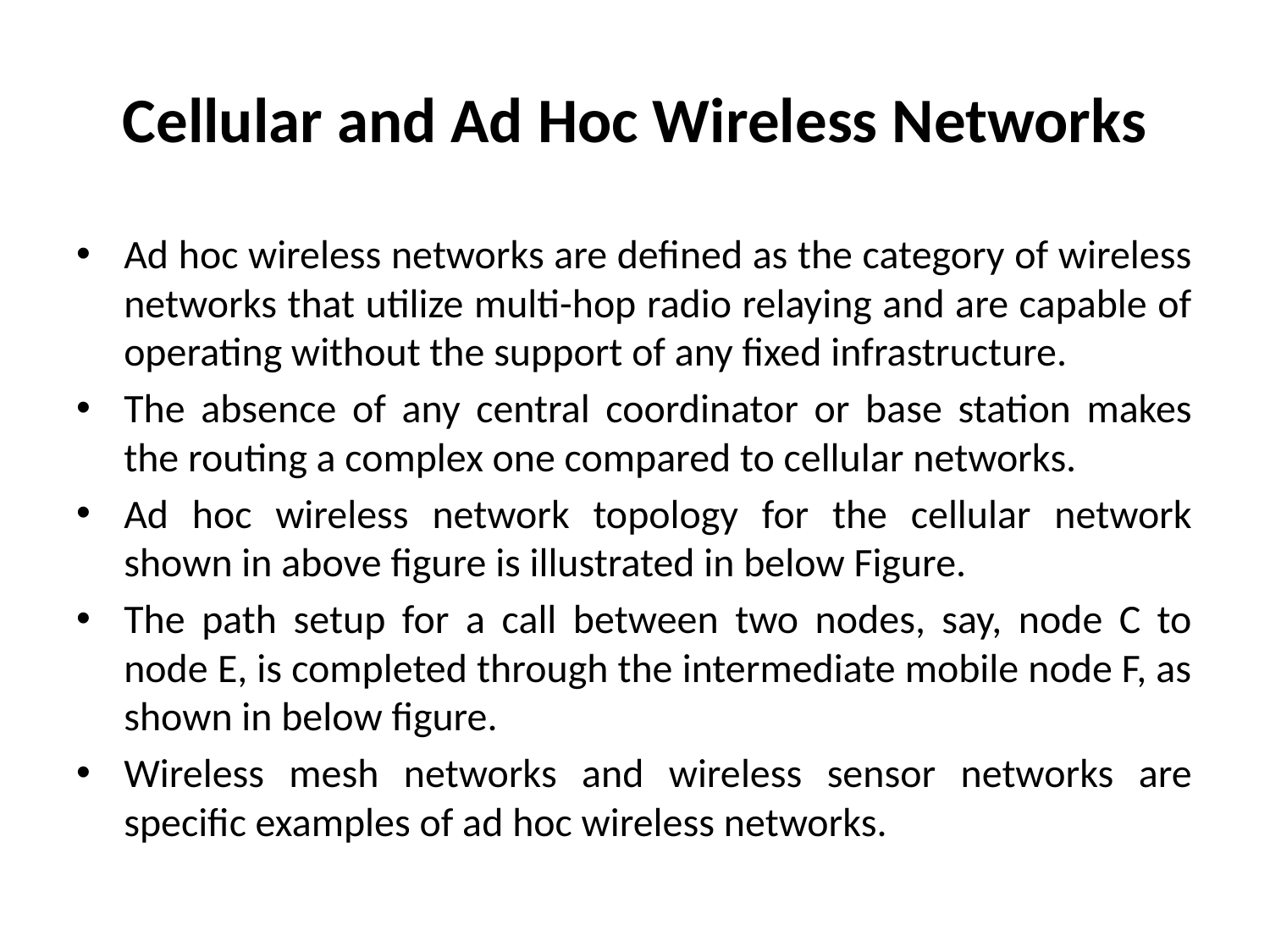

# Cellular and Ad Hoc Wireless Networks
Ad hoc wireless networks are defined as the category of wireless networks that utilize multi-hop radio relaying and are capable of operating without the support of any fixed infrastructure.
The absence of any central coordinator or base station makes the routing a complex one compared to cellular networks.
Ad hoc wireless network topology for the cellular network shown in above figure is illustrated in below Figure.
The path setup for a call between two nodes, say, node C to node E, is completed through the intermediate mobile node F, as shown in below figure.
Wireless mesh networks and wireless sensor networks are specific examples of ad hoc wireless networks.